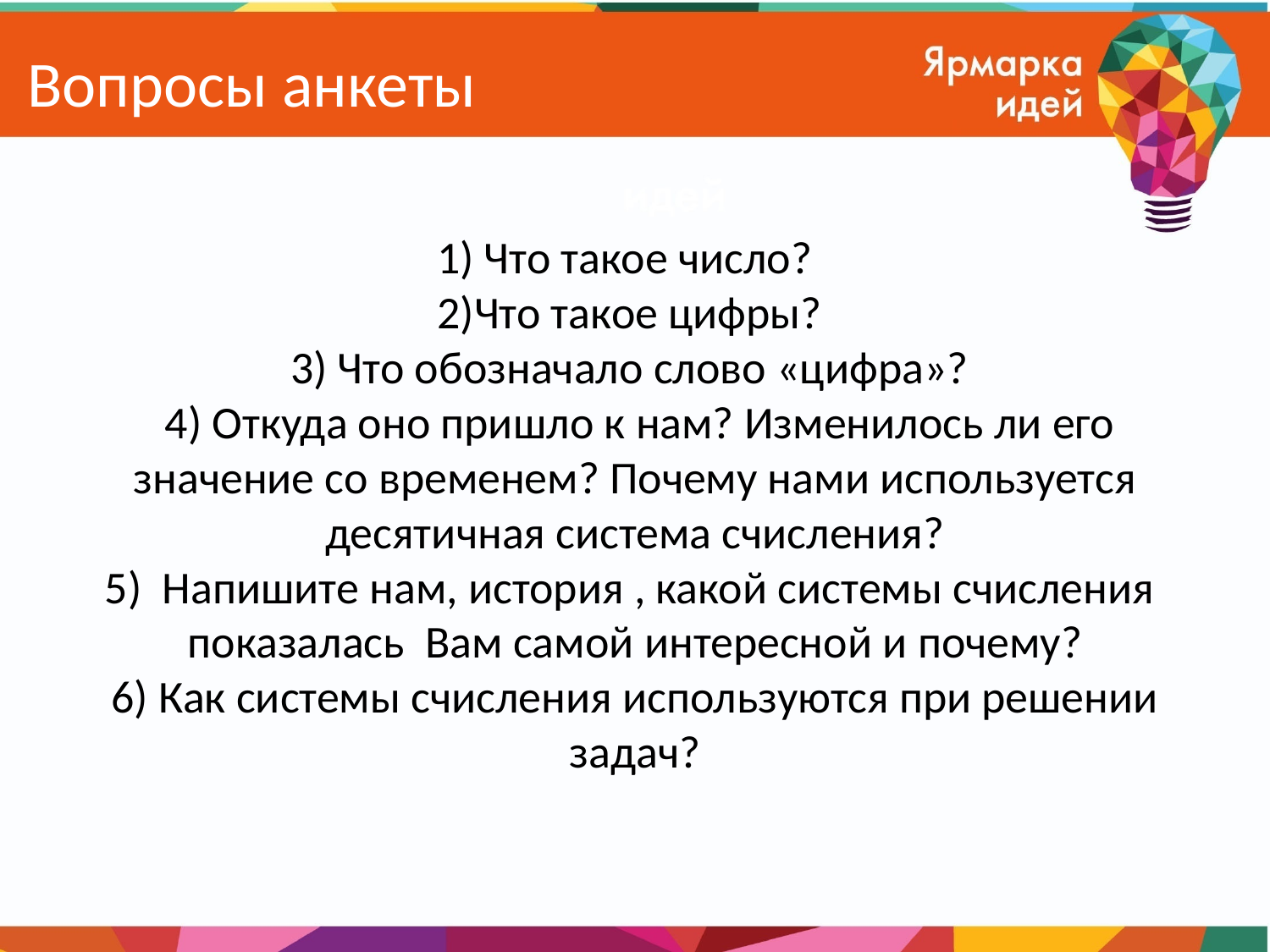

# Вопросы анкеты
1) Что такое число?
 2)Что такое цифры?
3) Что обозначало слово «цифра»?
 4) Откуда оно пришло к нам? Изменилось ли его значение со временем? Почему нами используется десятичная система счисления?
5)  Напишите нам, история , какой системы счисления  показалась  Вам самой интересной и почему?
6) Как системы счисления используются при решении задач?